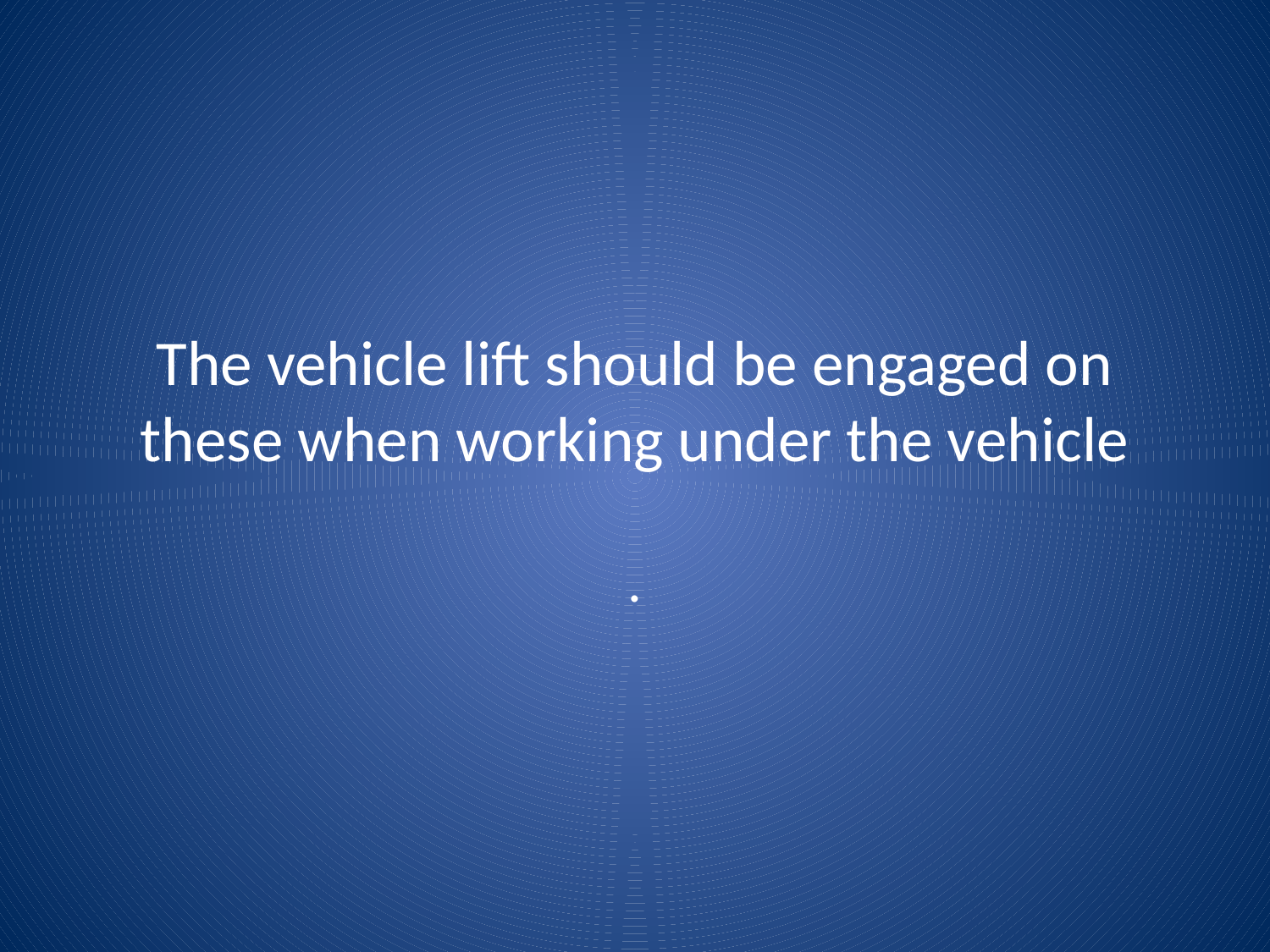

# The vehicle lift should be engaged on these when working under the vehicle
.